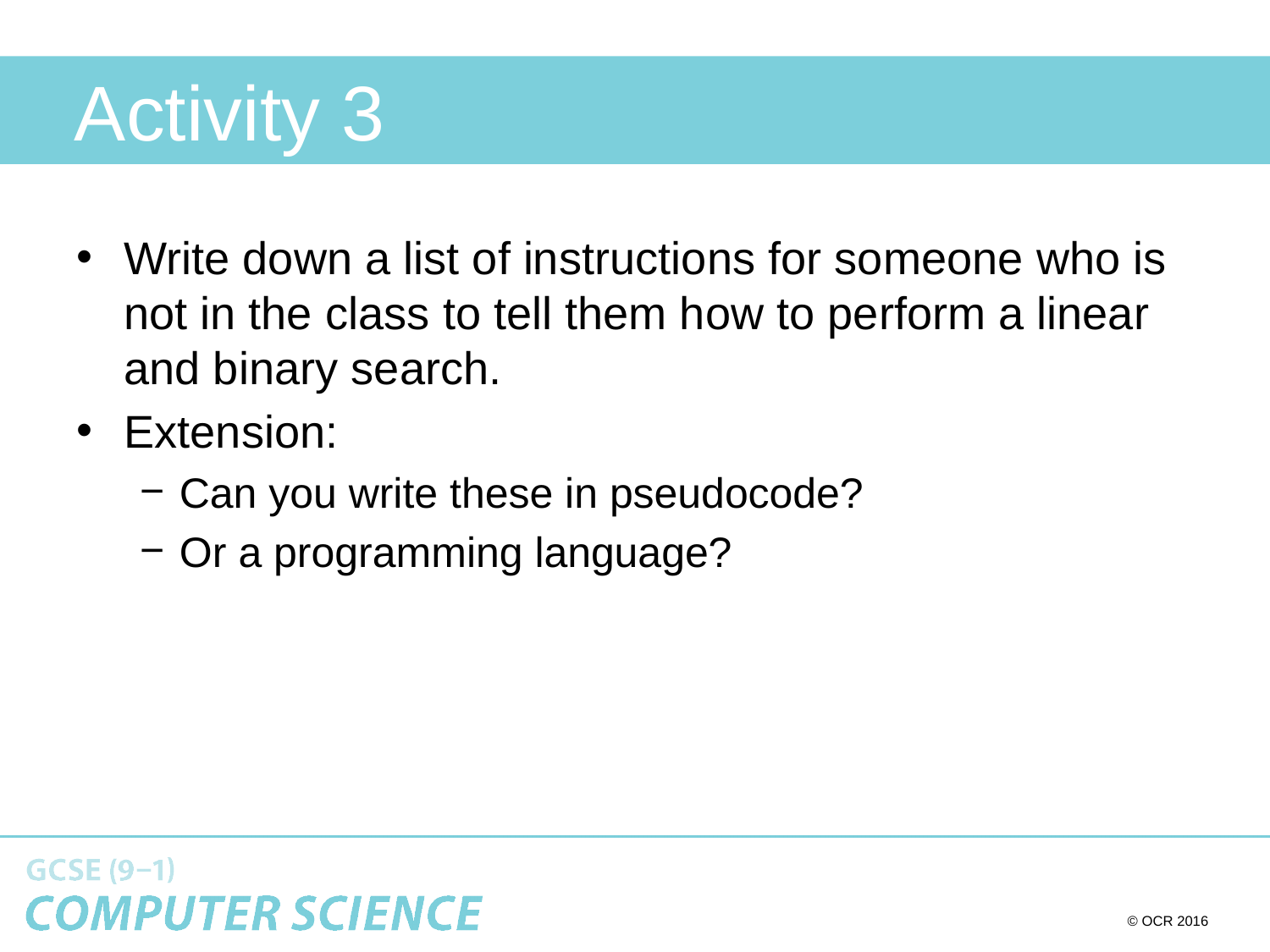

# Activity 3
Write down a list of instructions for someone who is not in the class to tell them how to perform a linear and binary search.
Extension:
Can you write these in pseudocode?
Or a programming language?